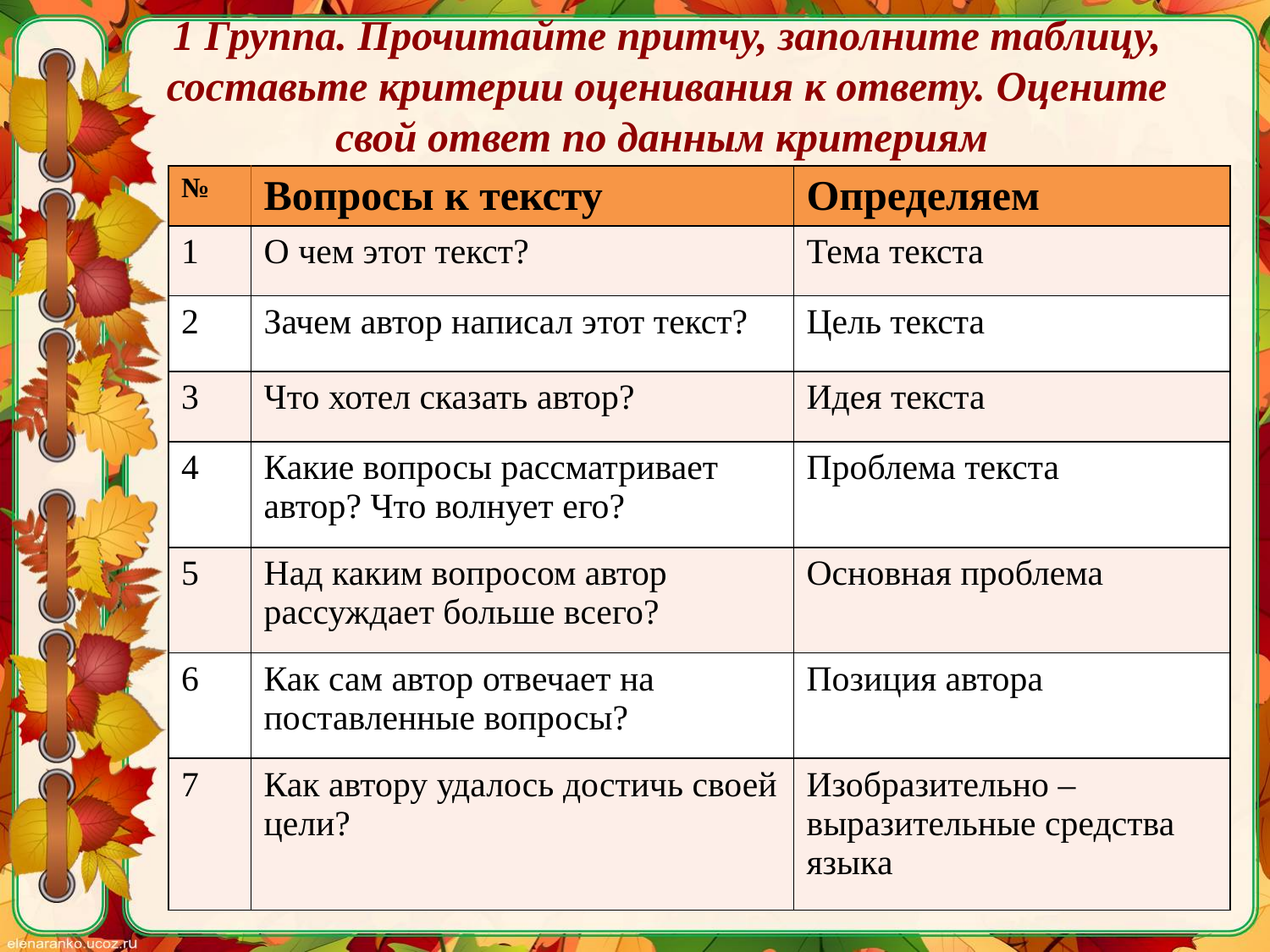

# 1 Группа. Прочитайте притчу, заполните таблицу, составьте критерии оценивания к ответу. Оцените свой ответ по данным критериям
| № | Вопросы к тексту | Определяем |
| --- | --- | --- |
| 1 | О чем этот текст? | Тема текста |
| 2 | Зачем автор написал этот текст? | Цель текста |
| 3 | Что хотел сказать автор? | Идея текста |
| 4 | Какие вопросы рассматривает автор? Что волнует его? | Проблема текста |
| 5 | Над каким вопросом автор рассуждает больше всего? | Основная проблема |
| 6 | Как сам автор отвечает на поставленные вопросы? | Позиция автора |
| 7 | Как автору удалось достичь своей цели? | Изобразительно – выразительные средства языка |